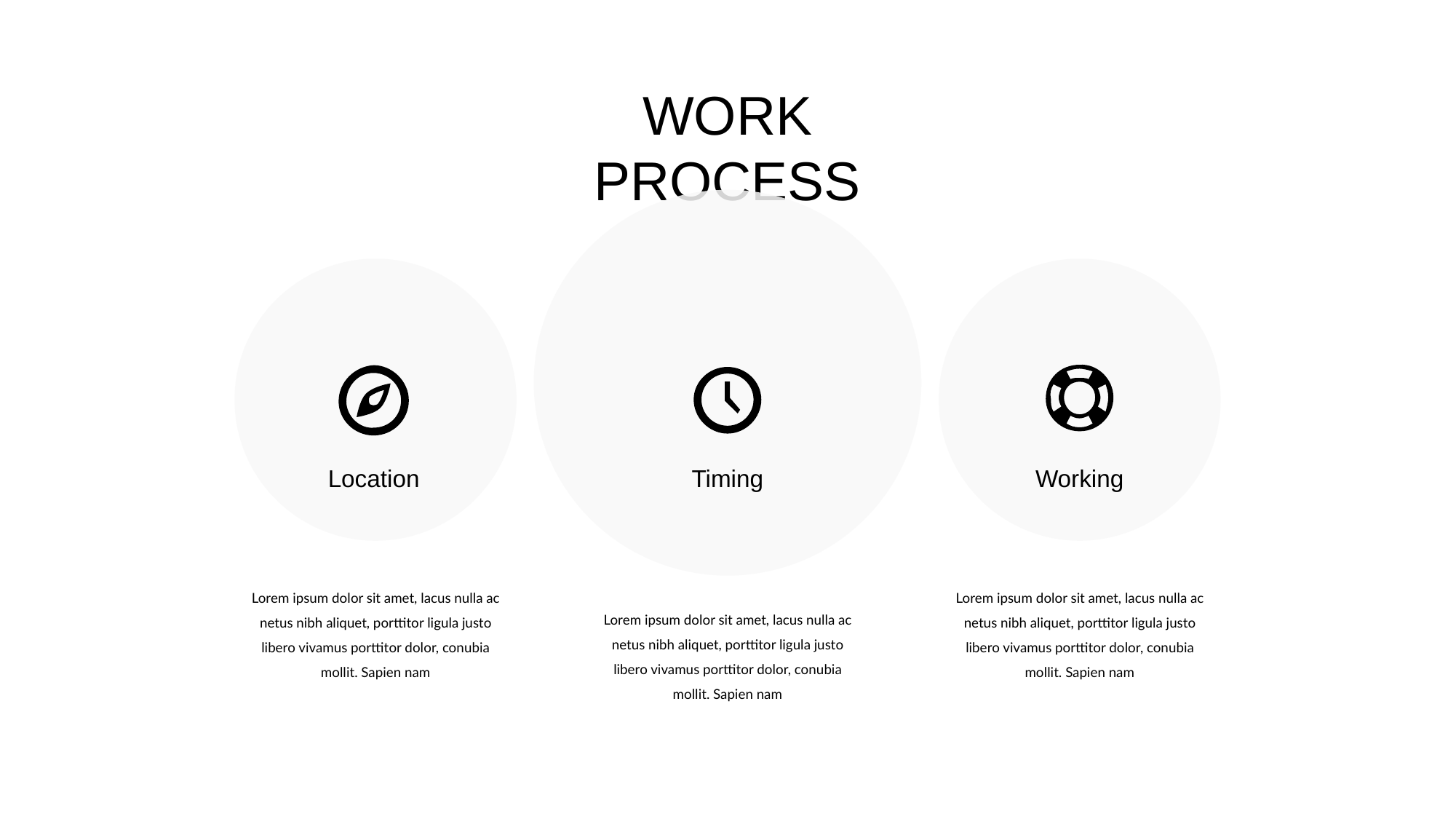

WORK PROCESS

Location
Working
Timing
Lorem ipsum dolor sit amet, lacus nulla ac netus nibh aliquet, porttitor ligula justo libero vivamus porttitor dolor, conubia mollit. Sapien nam
Lorem ipsum dolor sit amet, lacus nulla ac netus nibh aliquet, porttitor ligula justo libero vivamus porttitor dolor, conubia mollit. Sapien nam
Lorem ipsum dolor sit amet, lacus nulla ac netus nibh aliquet, porttitor ligula justo libero vivamus porttitor dolor, conubia mollit. Sapien nam